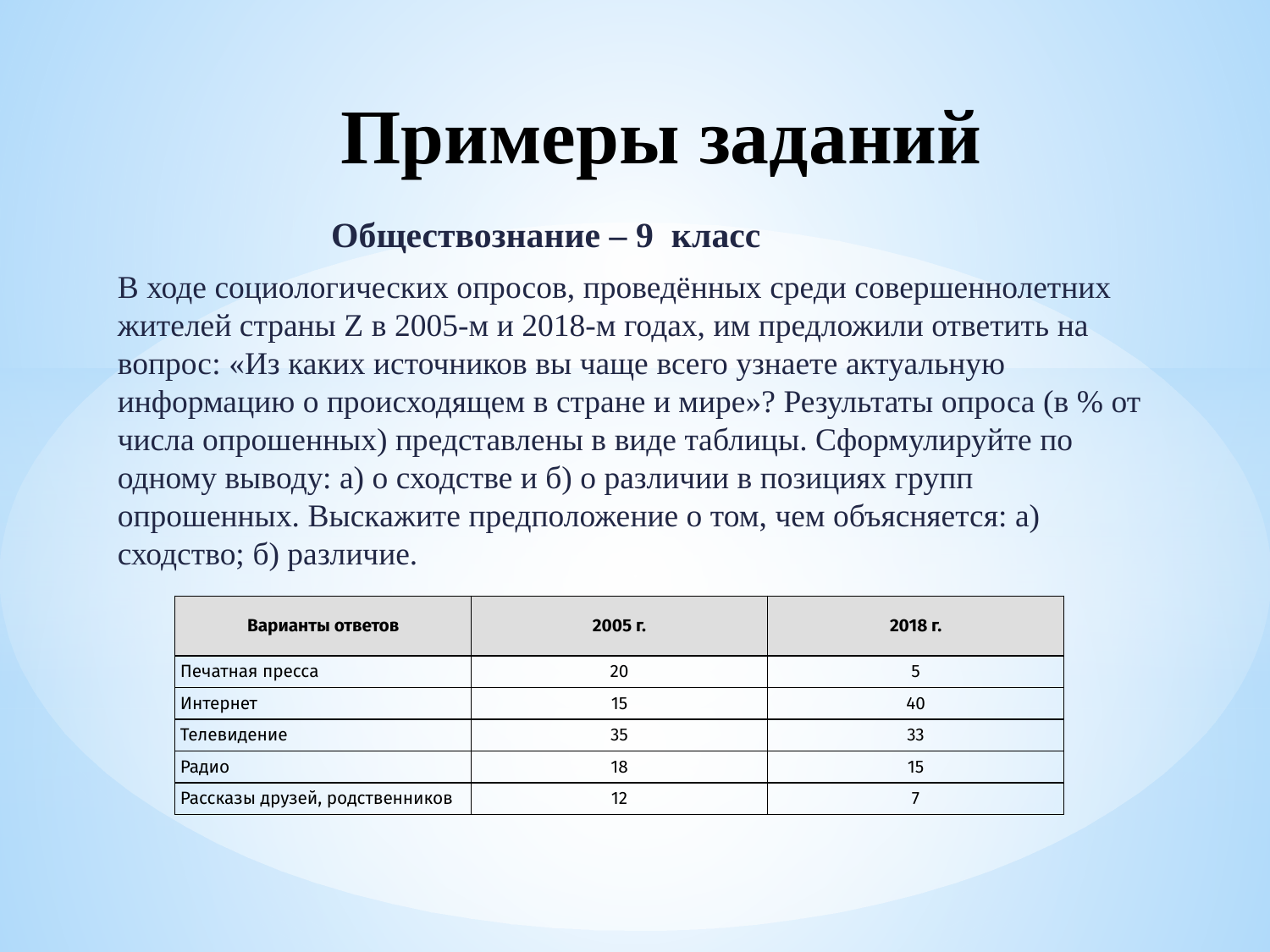

# Примеры заданий
                        Обществознание – 9  класс
В ходе социологических опросов, проведённых среди совершеннолетних жителей страны Z в 2005-м и 2018-м годах, им предложили ответить на вопрос: «Из каких источников вы чаще всего узнаете актуальную информацию о происходящем в стране и мире»? Результаты опроса (в % от числа опрошенных) представлены в виде таблицы. Сформулируйте по одному выводу: а) о сходстве и б) о различии в позициях групп опрошенных. Выскажите предположение о том, чем объясняется: а) сходство; б) различие.
| Варианты ответов | 2005 г. | 2018 г. |
| --- | --- | --- |
| Печатная пресса | 20 | 5 |
| Интернет | 15 | 40 |
| Телевидение | 35 | 33 |
| Радио | 18 | 15 |
| Рассказы друзей, родственников | 12 | 7 |